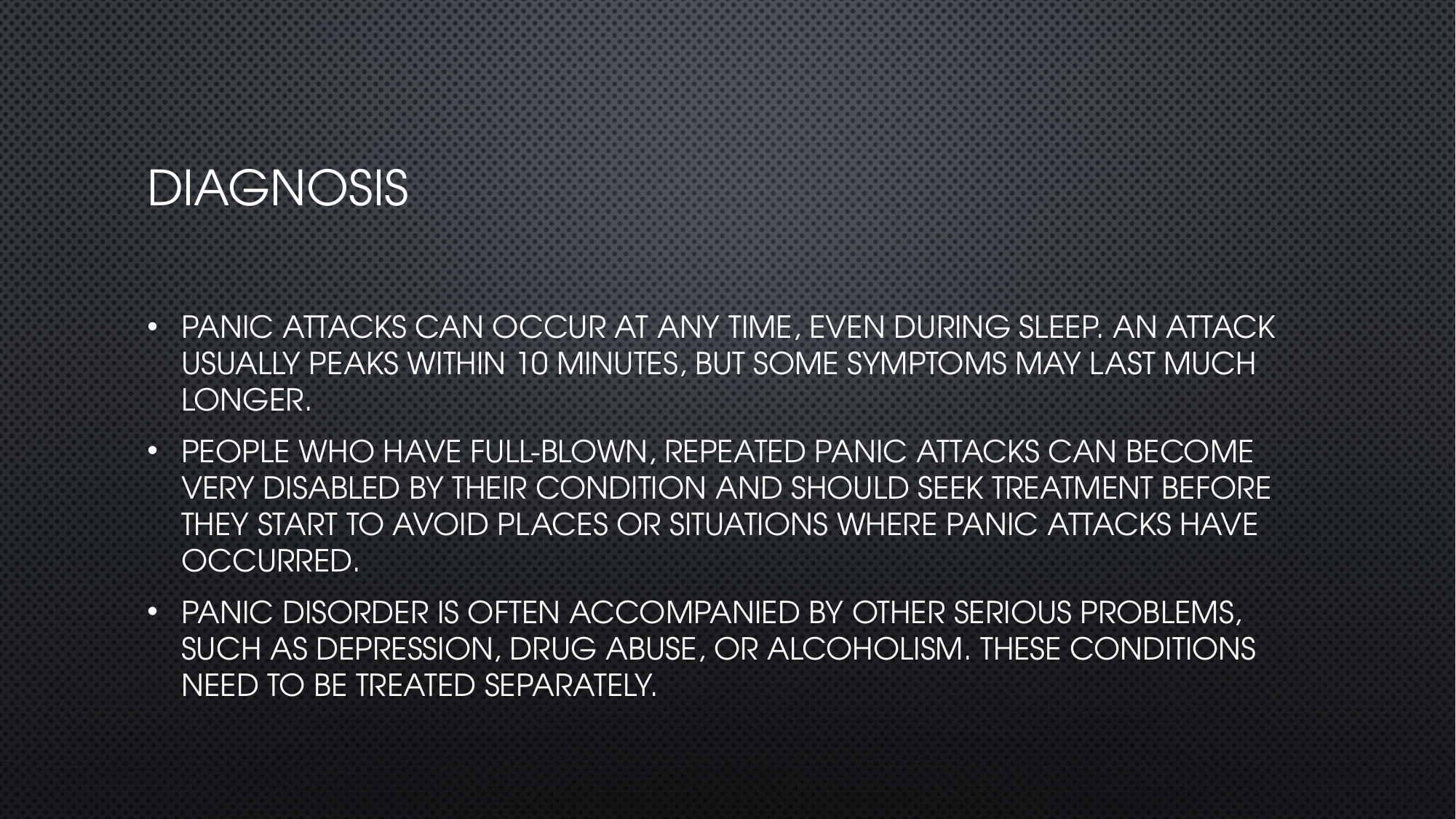

# Diagnosis
Panic attacks can occur at any time, even during sleep. An attack usually peaks within 10 minutes, but some symptoms may last much longer.
People who have full-blown, repeated panic attacks can become very disabled by their condition and should seek treatment before they start to avoid places or situations where panic attacks have occurred.
Panic disorder is often accompanied by other serious problems, such as depression, drug abuse, or alcoholism. These conditions need to be treated separately.